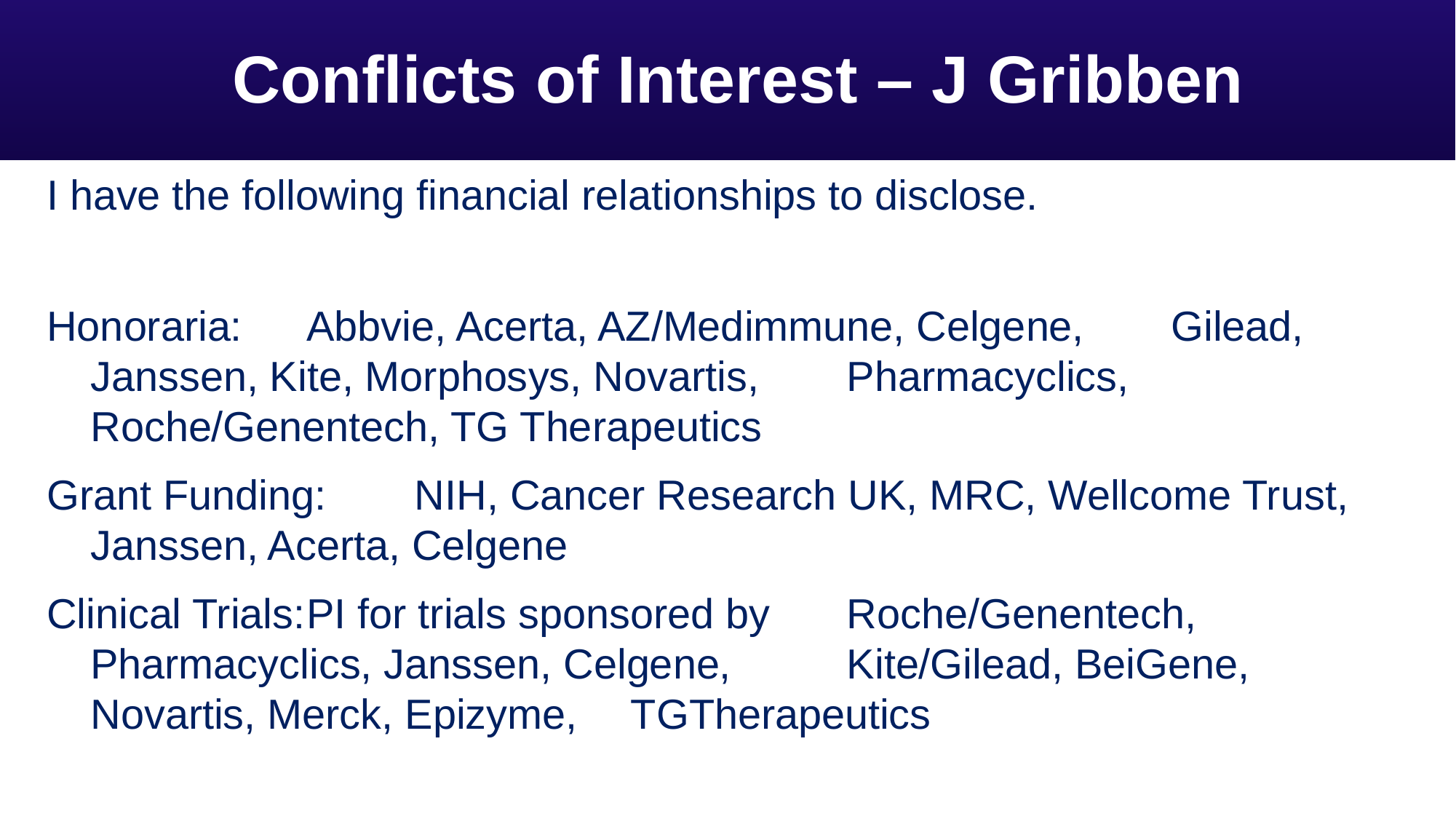

Conflicts of Interest – J Gribben
I have the following financial relationships to disclose.

Honoraria:  		Abbvie, Acerta, AZ/Medimmune, Celgene, 						Gilead, Janssen, Kite, Morphosys, Novartis, 					Pharmacyclics, Roche/Genentech, TG Therapeutics
Grant Funding: 	NIH, Cancer Research UK, MRC, Wellcome Trust, 				Janssen, Acerta, Celgene
Clinical Trials:	PI for trials sponsored by 								Roche/Genentech, Pharmacyclics, Janssen, Celgene, 				Kite/Gilead, BeiGene, Novartis, Merck, Epizyme, 					TGTherapeutics